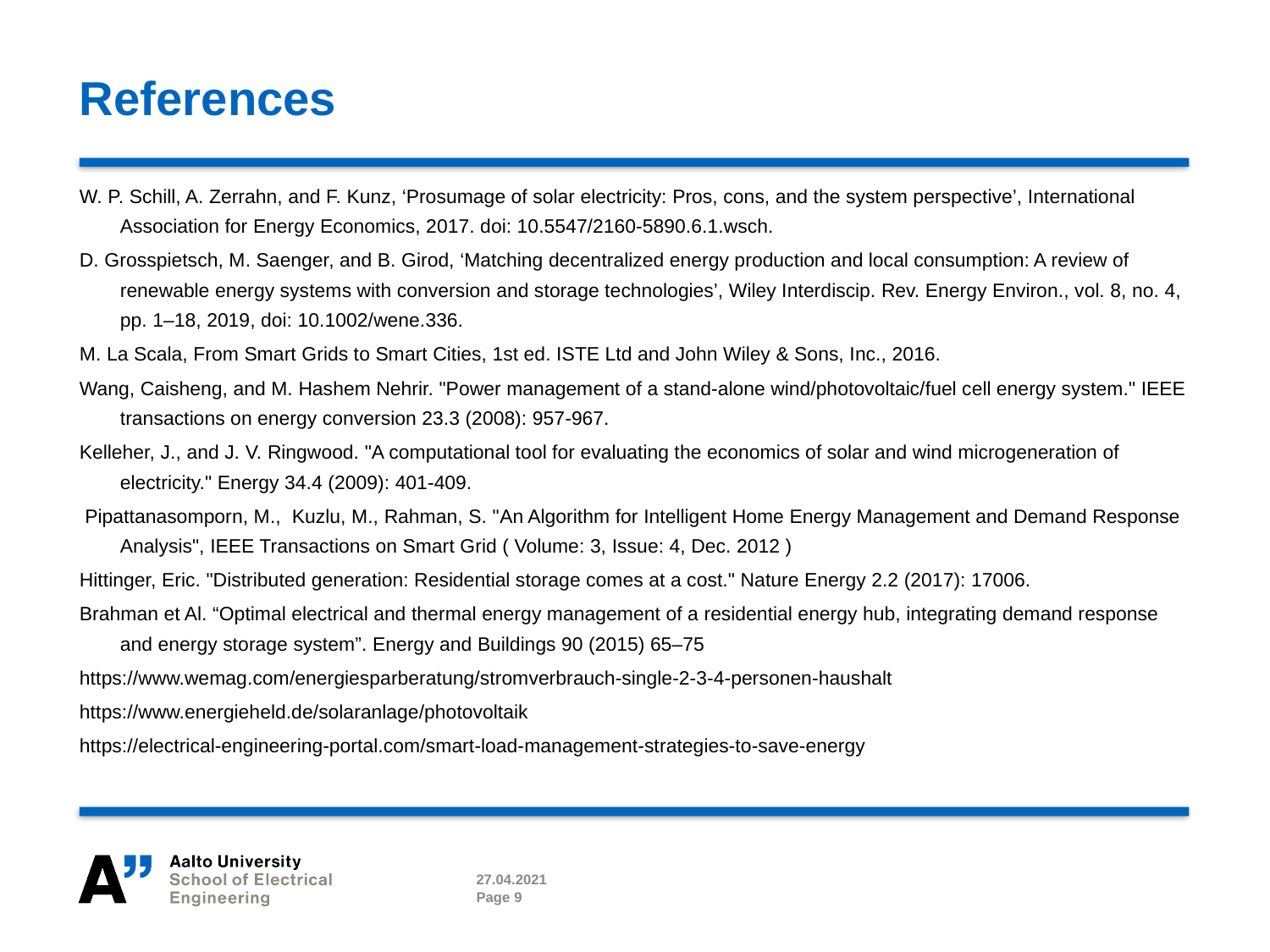

# References
W. P. Schill, A. Zerrahn, and F. Kunz, ‘Prosumage of solar electricity: Pros, cons, and the system perspective’, International Association for Energy Economics, 2017. doi: 10.5547/2160-5890.6.1.wsch.
D. Grosspietsch, M. Saenger, and B. Girod, ‘Matching decentralized energy production and local consumption: A review of renewable energy systems with conversion and storage technologies’, Wiley Interdiscip. Rev. Energy Environ., vol. 8, no. 4, pp. 1–18, 2019, doi: 10.1002/wene.336.
M. La Scala, From Smart Grids to Smart Cities, 1st ed. ISTE Ltd and John Wiley & Sons, Inc., 2016.
Wang, Caisheng, and M. Hashem Nehrir. "Power management of a stand-alone wind/photovoltaic/fuel cell energy system." IEEE transactions on energy conversion 23.3 (2008): 957-967.
Kelleher, J., and J. V. Ringwood. "A computational tool for evaluating the economics of solar and wind microgeneration of electricity." Energy 34.4 (2009): 401-409.
 Pipattanasomporn, M.,  Kuzlu, M., Rahman, S. "An Algorithm for Intelligent Home Energy Management and Demand Response Analysis", IEEE Transactions on Smart Grid ( Volume: 3, Issue: 4, Dec. 2012 )
Hittinger, Eric. "Distributed generation: Residential storage comes at a cost." Nature Energy 2.2 (2017): 17006.
Brahman et Al. “Optimal electrical and thermal energy management of a residential energy hub, integrating demand response and energy storage system”. Energy and Buildings 90 (2015) 65–75
https://www.wemag.com/energiesparberatung/stromverbrauch-single-2-3-4-personen-haushalt
https://www.energieheld.de/solaranlage/photovoltaik
https://electrical-engineering-portal.com/smart-load-management-strategies-to-save-energy
27.04.2021
Page 9